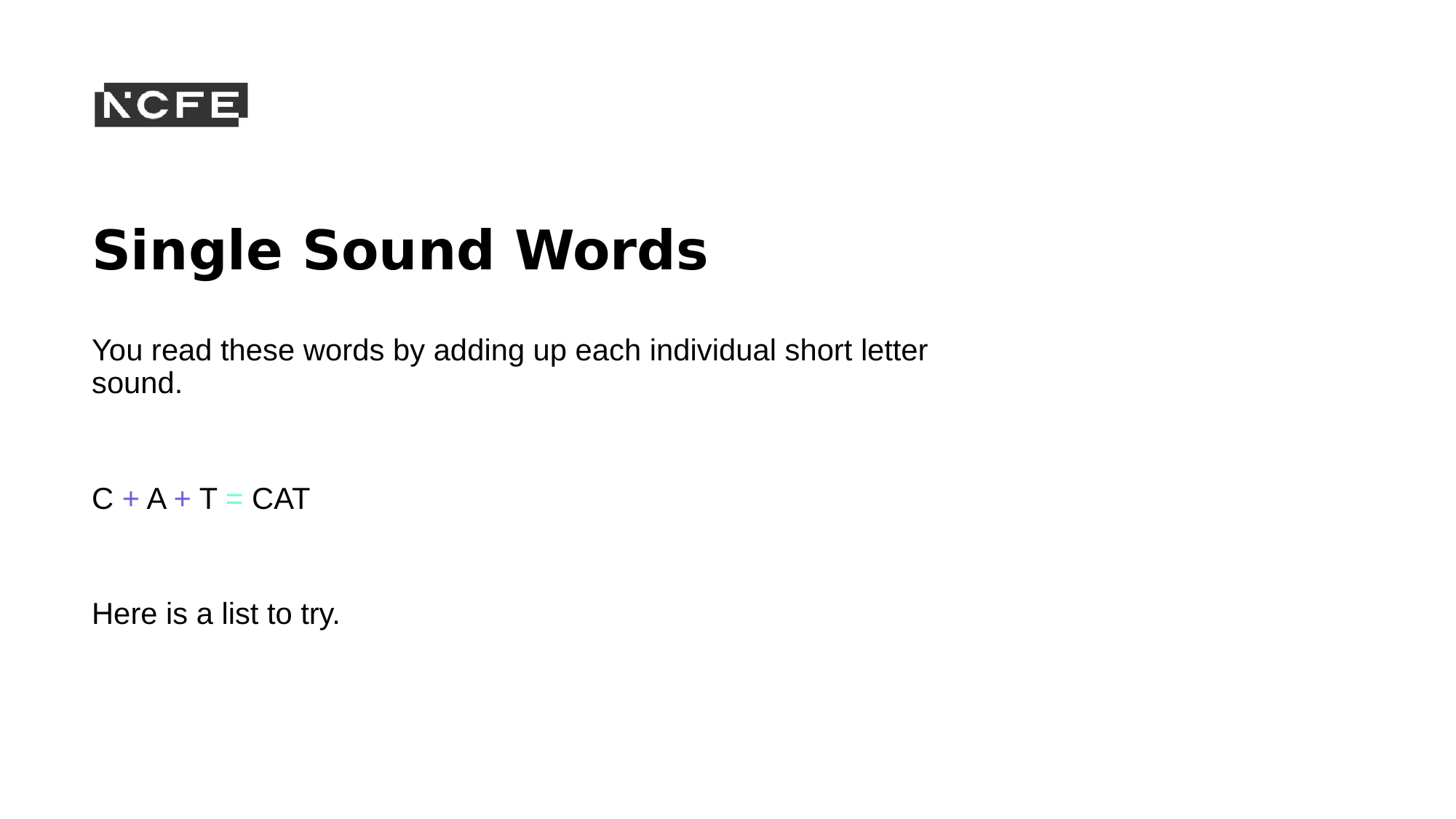

# Single Sound Words
You read these words by adding up each individual short letter sound.

C + A + T = CAT

Here is a list to try.